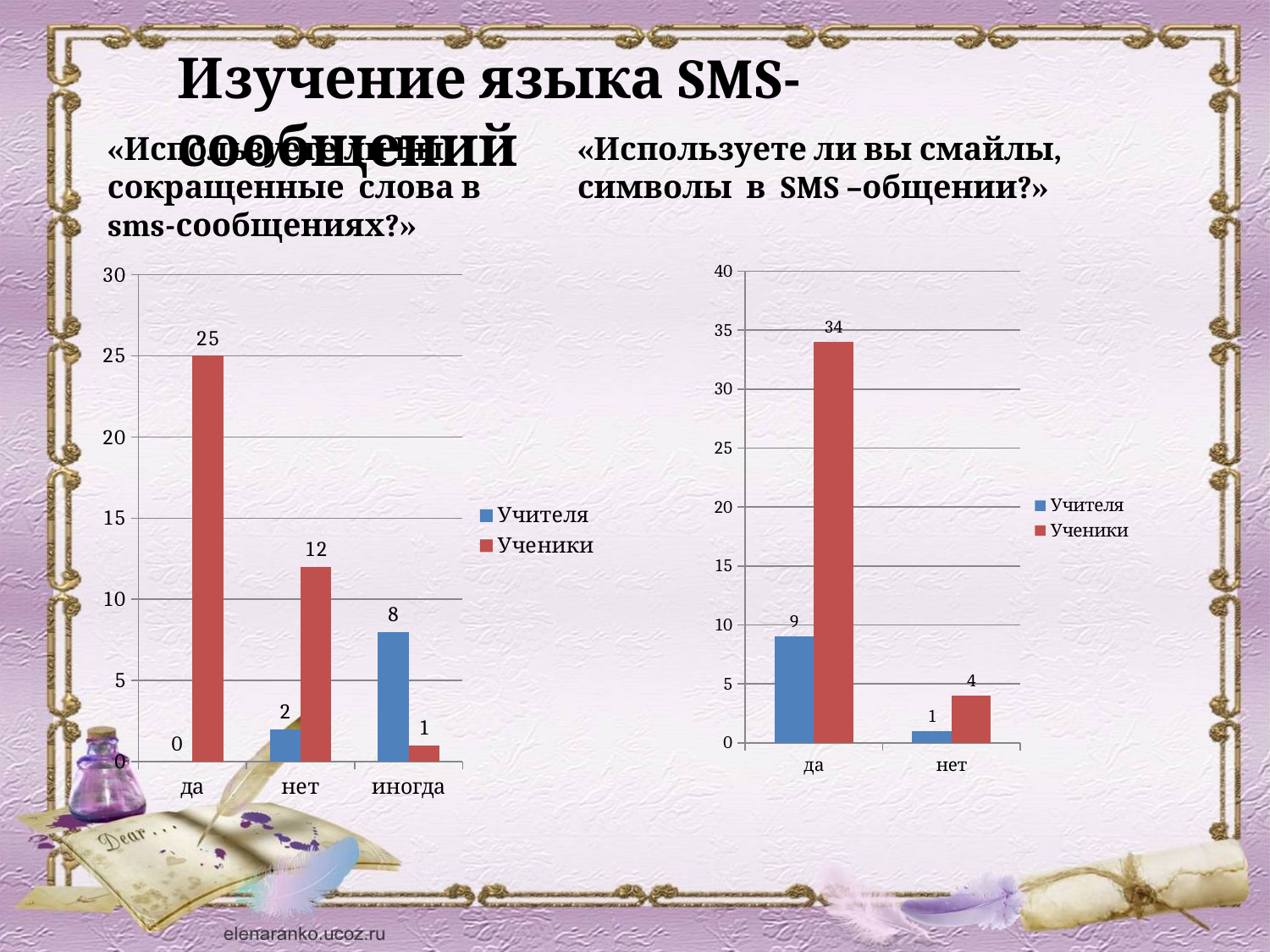

Изучение языка SMS-сообщений
«Используете ли вы смайлы, символы  в  SMS –общении?»
«Используете ли Вы сокращенные  слова в sms-сообщениях?»

### Chart

| Category | Учителя | Ученики |
|---|---|---|
| да | 9.0 | 34.0 |
| нет | 1.0 | 4.0 |

### Chart

| Category | Учителя | Ученики |
|---|---|---|
| да | 0.0 | 25.0 |
| нет | 2.0 | 12.0 |
| иногда | 8.0 | 1.0 |